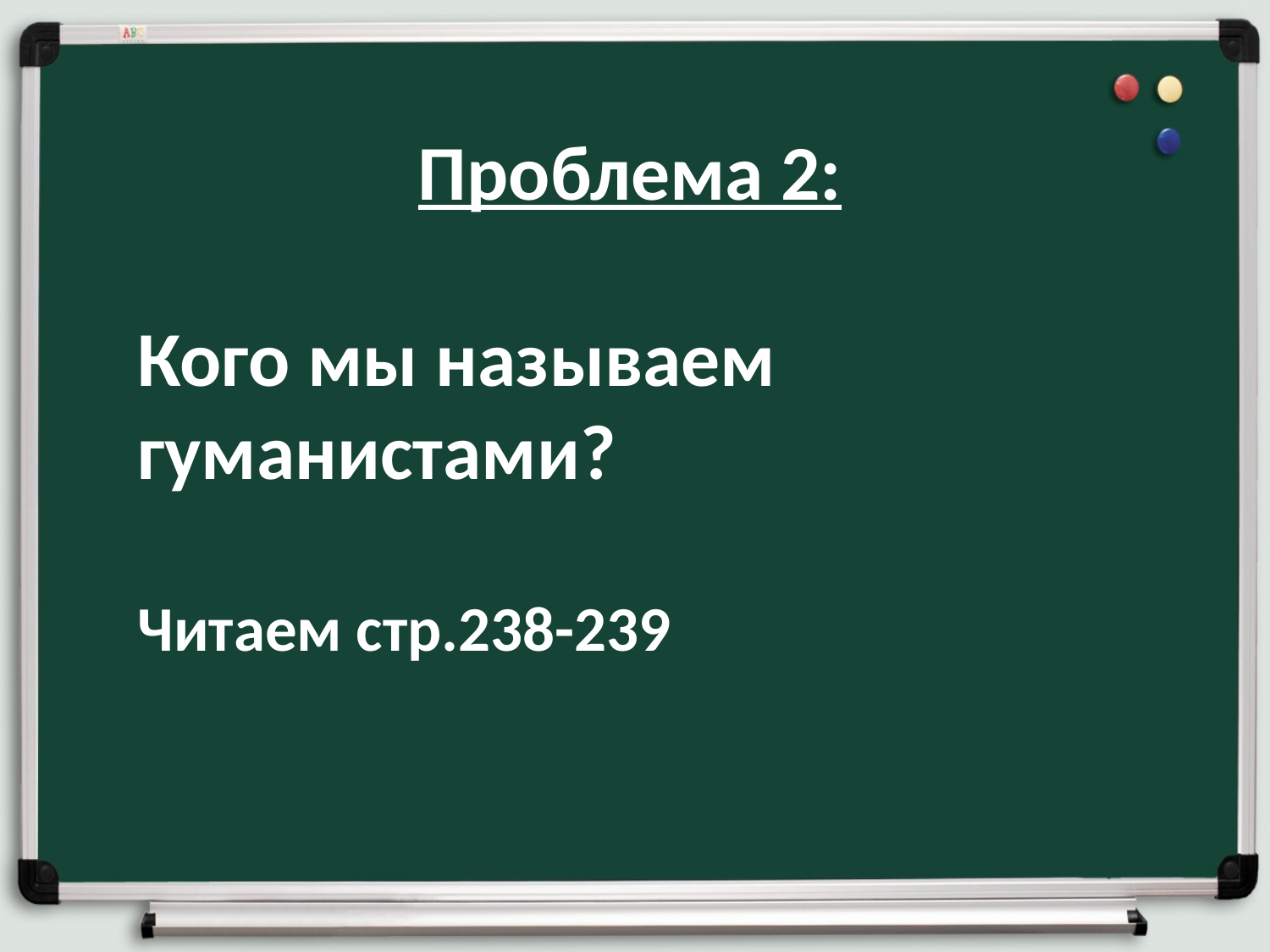

Проблема 2:

Кого мы называем гуманистами?

Читаем стр.238-239